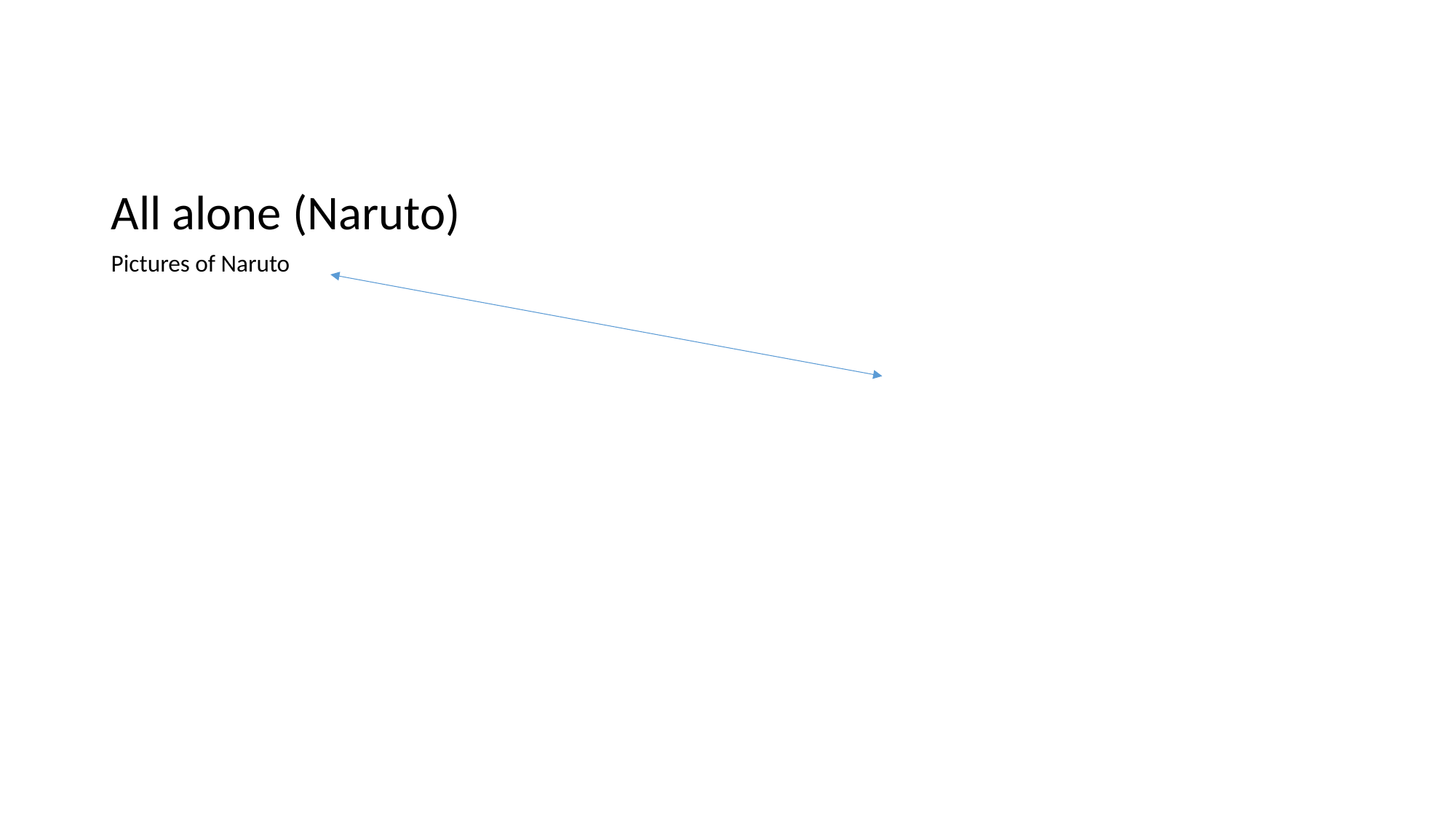

# All alone (Naruto)

Pictures of Naruto